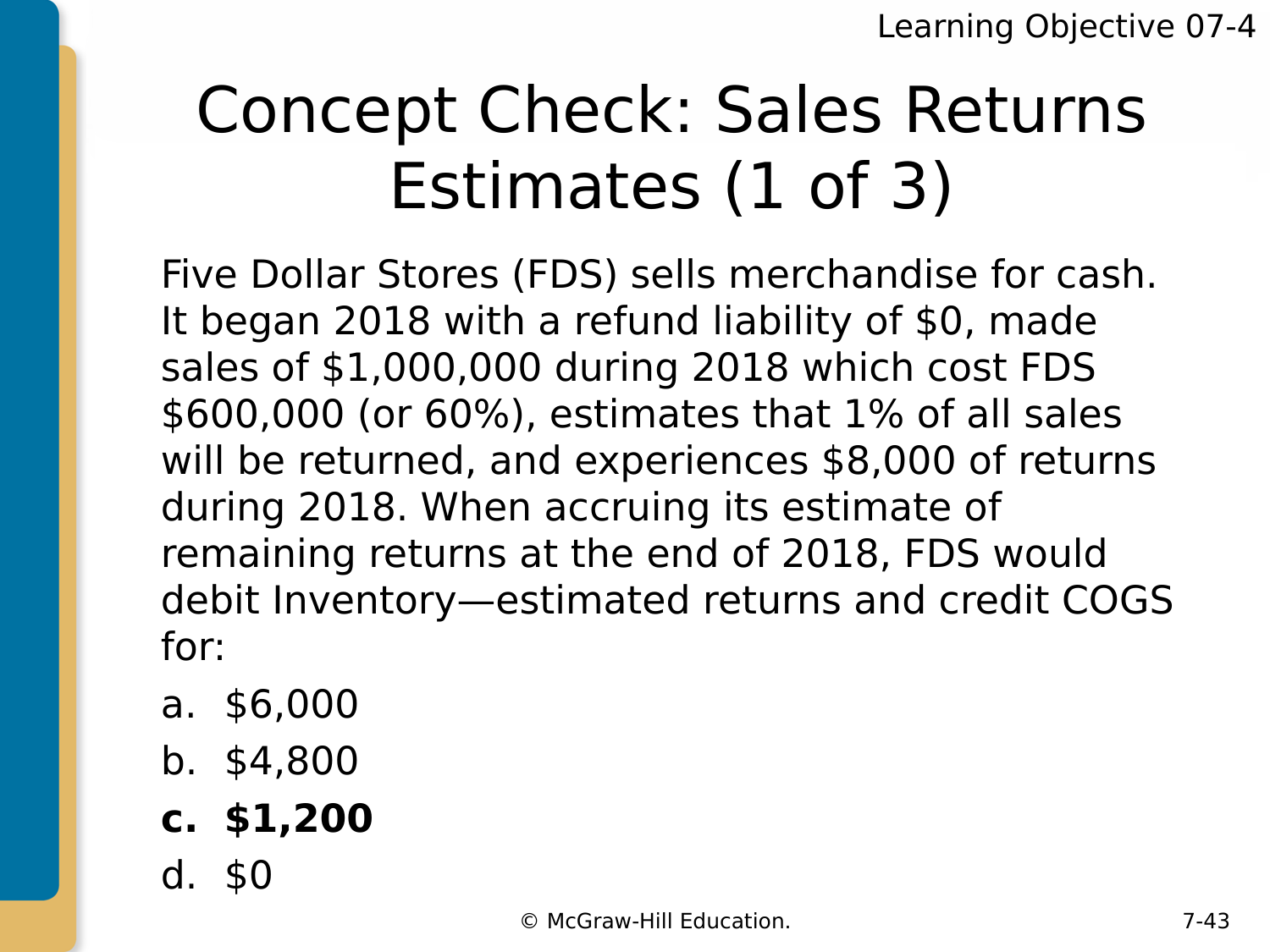

Learning Objective 07-4
# Concept Check: Sales Returns Estimates (1 of 3)
Five Dollar Stores (FDS) sells merchandise for cash. It began 2018 with a refund liability of $0, made sales of $1,000,000 during 2018 which cost FDS $600,000 (or 60%), estimates that 1% of all sales will be returned, and experiences $8,000 of returns during 2018. When accruing its estimate of remaining returns at the end of 2018, FDS would debit Inventory—estimated returns and credit COGS for:
$6,000
$4,800
$1,200
$0